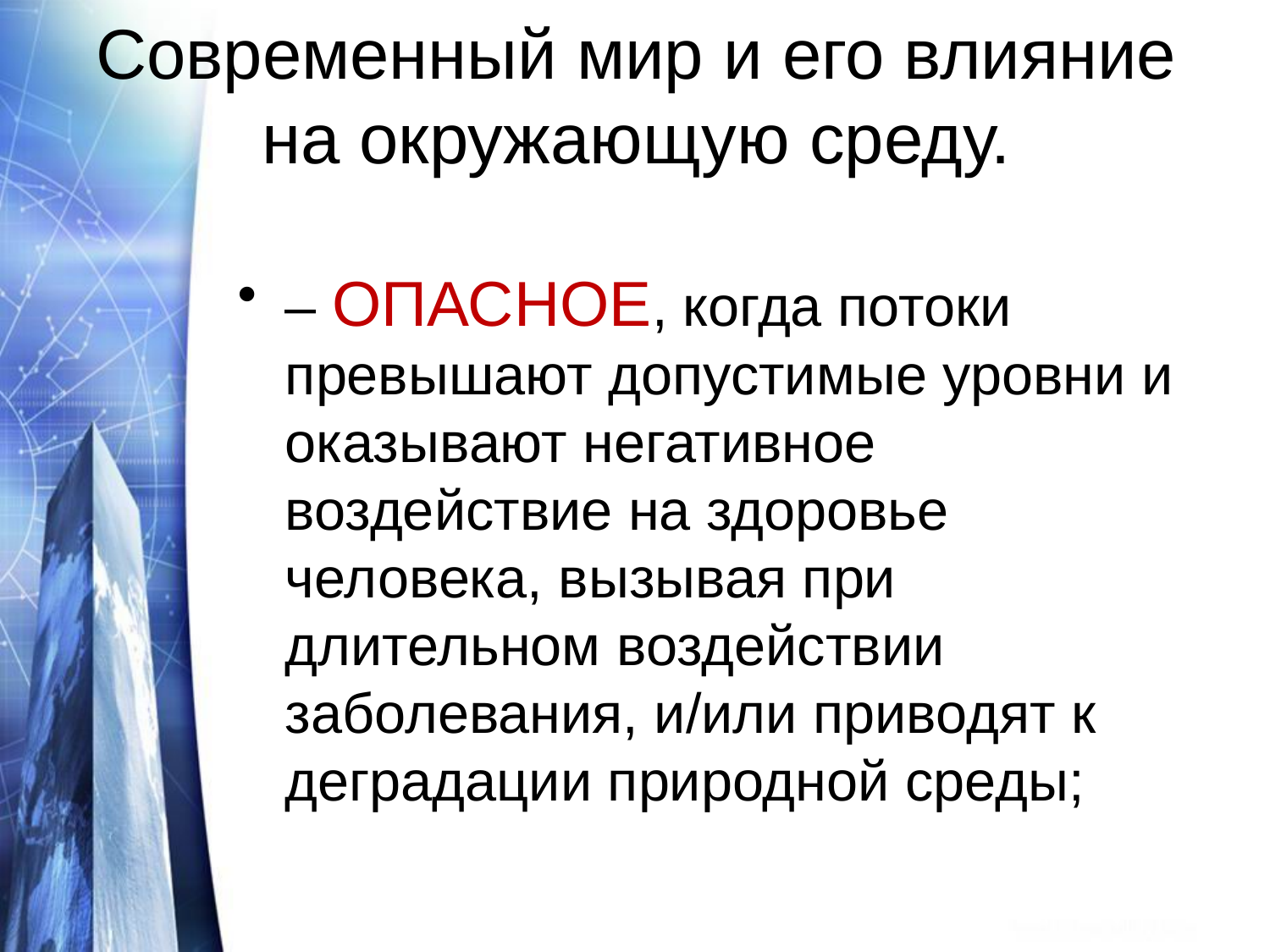

# Современный мир и его влияние на окружающую среду.
– ОПАСНОЕ, когда потоки превышают допустимые уровни и оказывают негативное воздействие на здоровье человека, вызывая при длительном воздействии заболевания, и/или приводят к деградации природной среды;